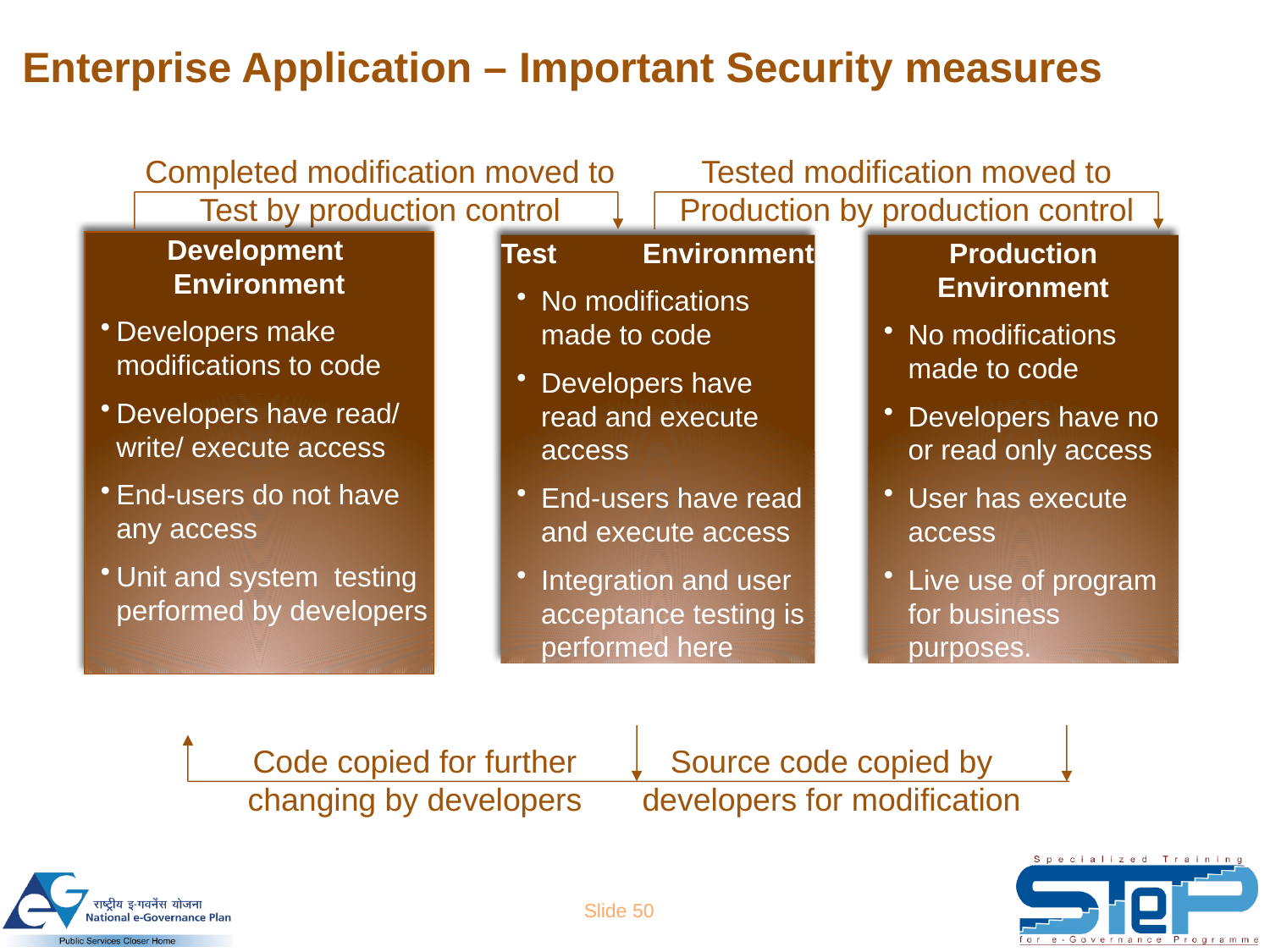

Enterprise Application – Important Security measures
Completed modification moved to Test by production control
Tested modification moved to Production by production control

Development  Environment
Developers make modifications to code
Developers have read/ write/ execute access
End-users do not have any access
Unit and system  testing performed by developers

Test           Environment
No modifications made to code
Developers have read and execute access
End-users have read and execute access
Integration and user acceptance testing is performed here
Production Environment
No modifications made to code
Developers have no or read only access
User has execute access
Live use of program for business purposes.

Code copied for further changing by developers
Source code copied by developers for modification